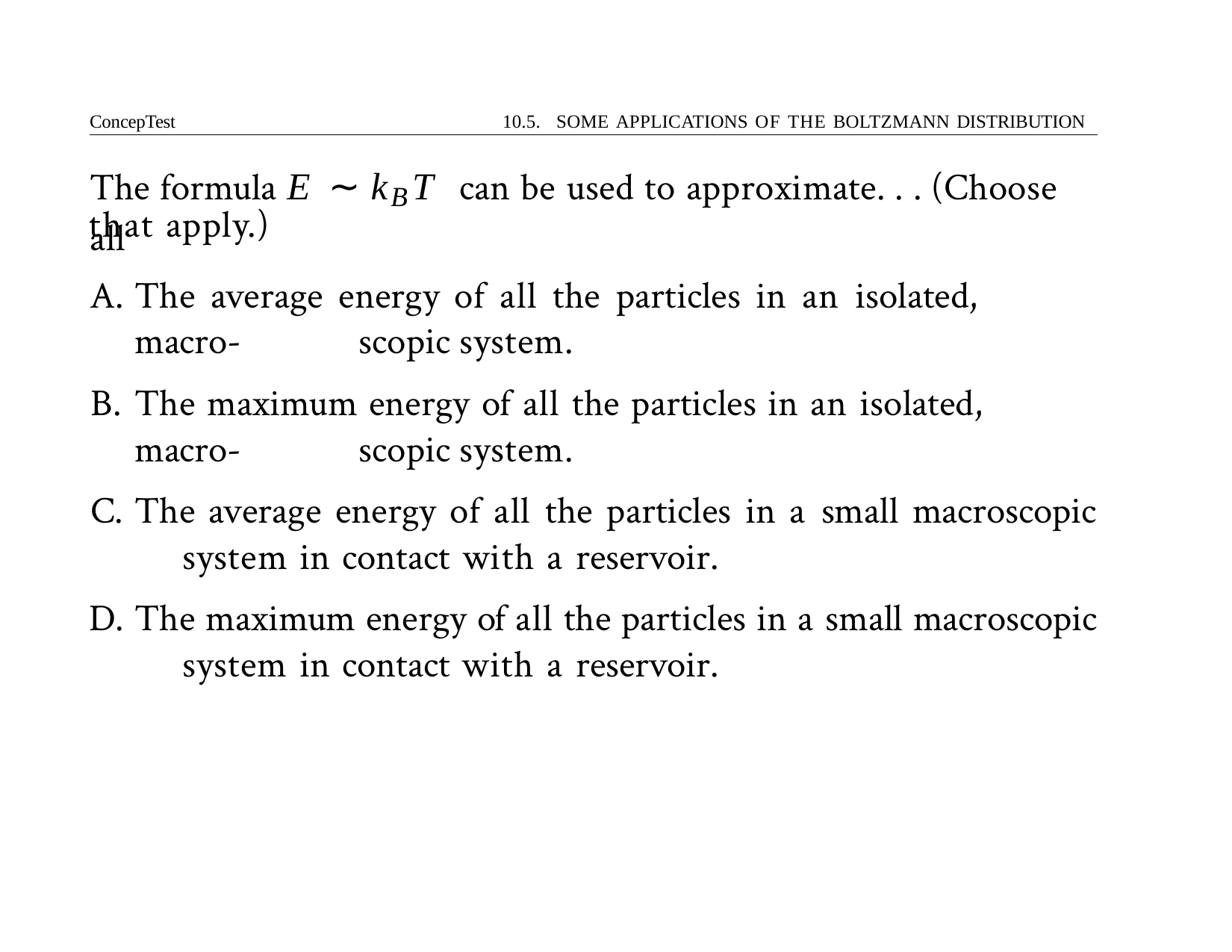

ConcepTest	10.5.  SOME APPLICATIONS OF THE BOLTZMANN DISTRIBUTION

# The formula E ∼ kBT	can be used to approximate. . . (Choose all
that apply.)
The average energy of all the particles in an isolated, macro- 	scopic system.
The maximum energy of all the particles in an isolated, macro- 	scopic system.
The average energy of all the particles in a small macroscopic 	system in contact with a reservoir.
The maximum energy of all the particles in a small macroscopic 	system in contact with a reservoir.